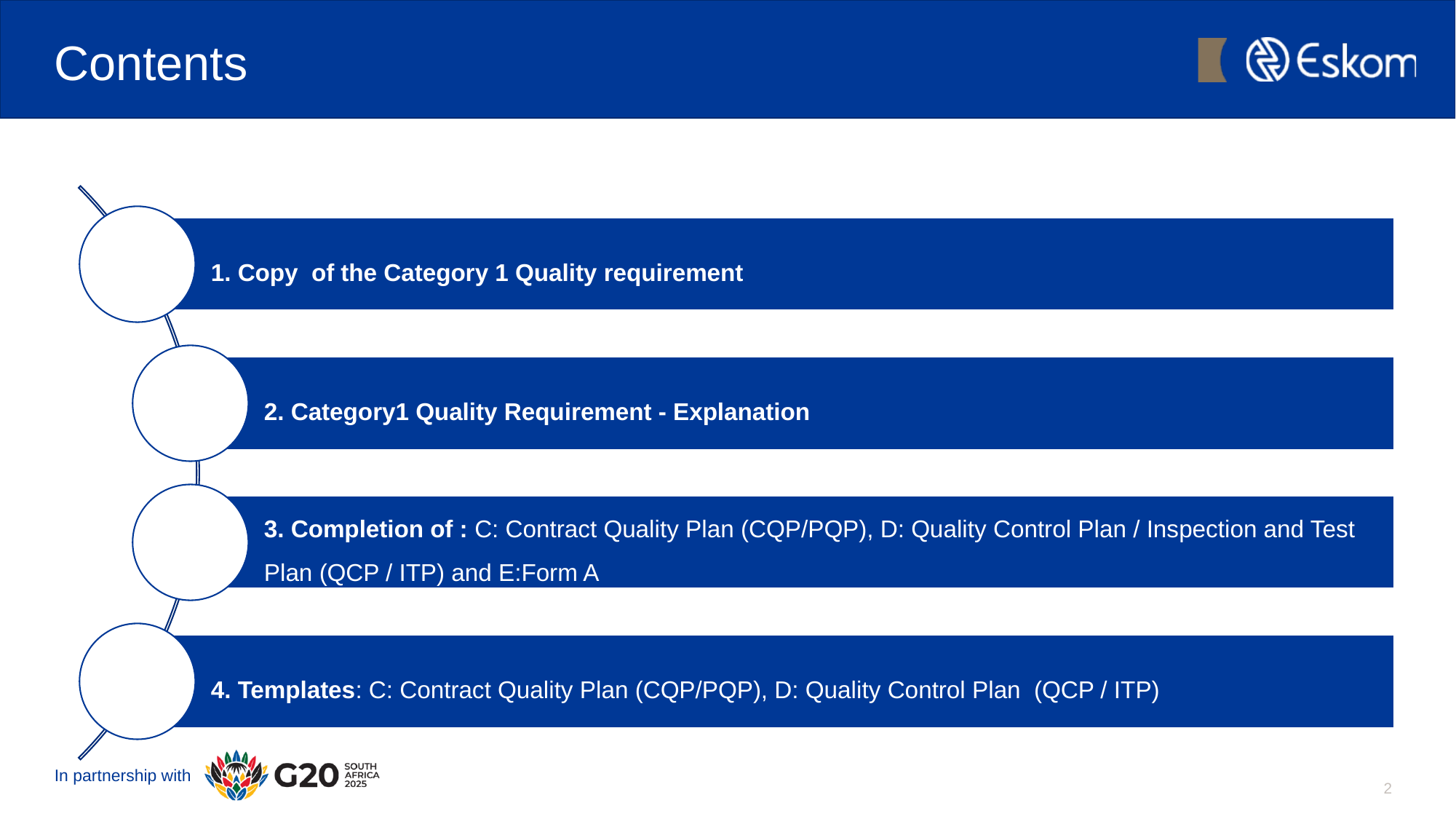

# Contents
1. Copy  of the Category 1 Quality requirement
2. Category1 Quality Requirement - Explanation
3. Completion of : C: Contract Quality Plan (CQP/PQP), D: Quality Control Plan / Inspection and Test Plan (QCP / ITP) and E:Form A
4. Templates: C: Contract Quality Plan (CQP/PQP), D: Quality Control Plan  (QCP / ITP)

2